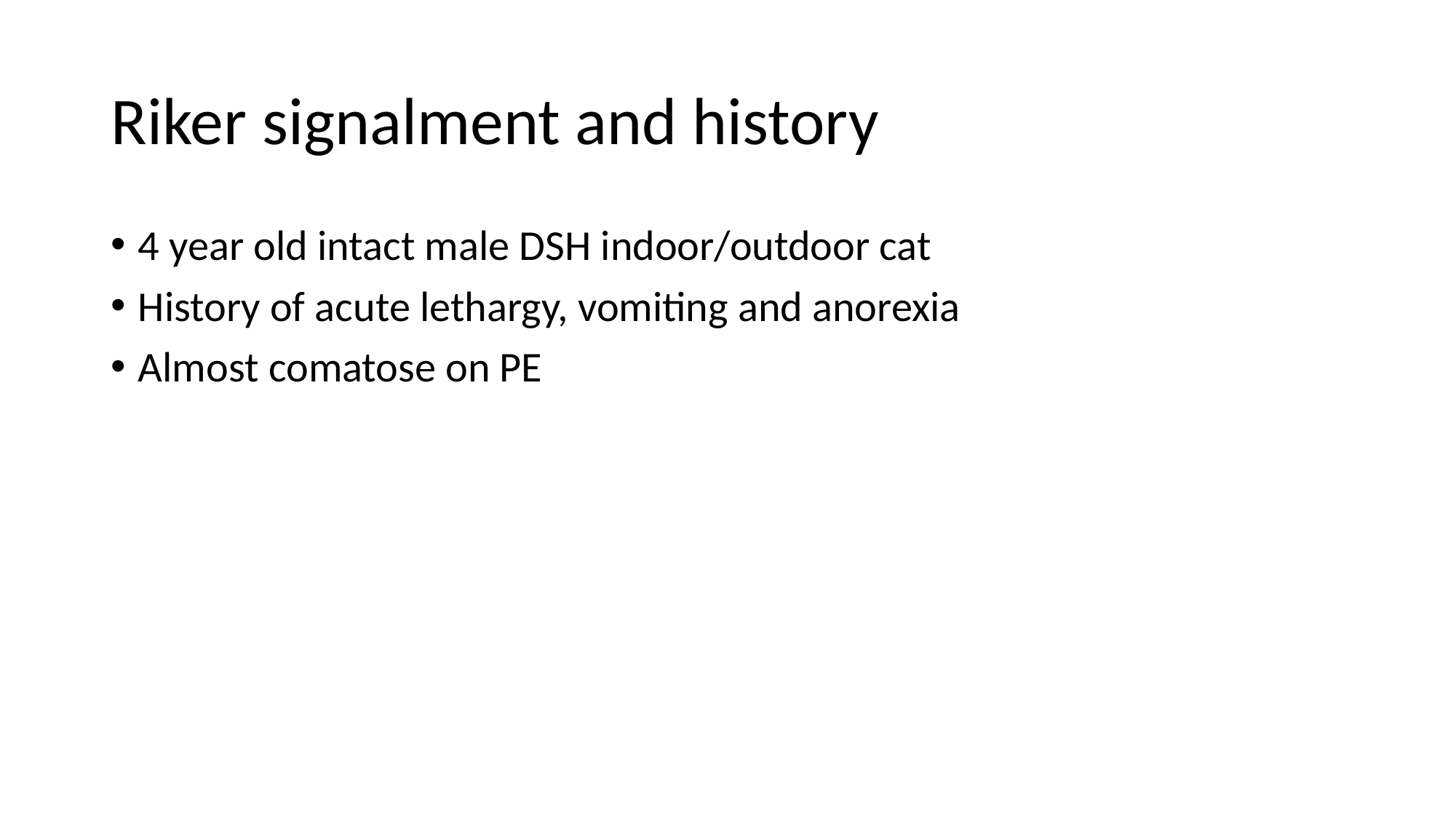

# Riker signalment and history
4 year old intact male DSH indoor/outdoor cat
History of acute lethargy, vomiting and anorexia
Almost comatose on PE